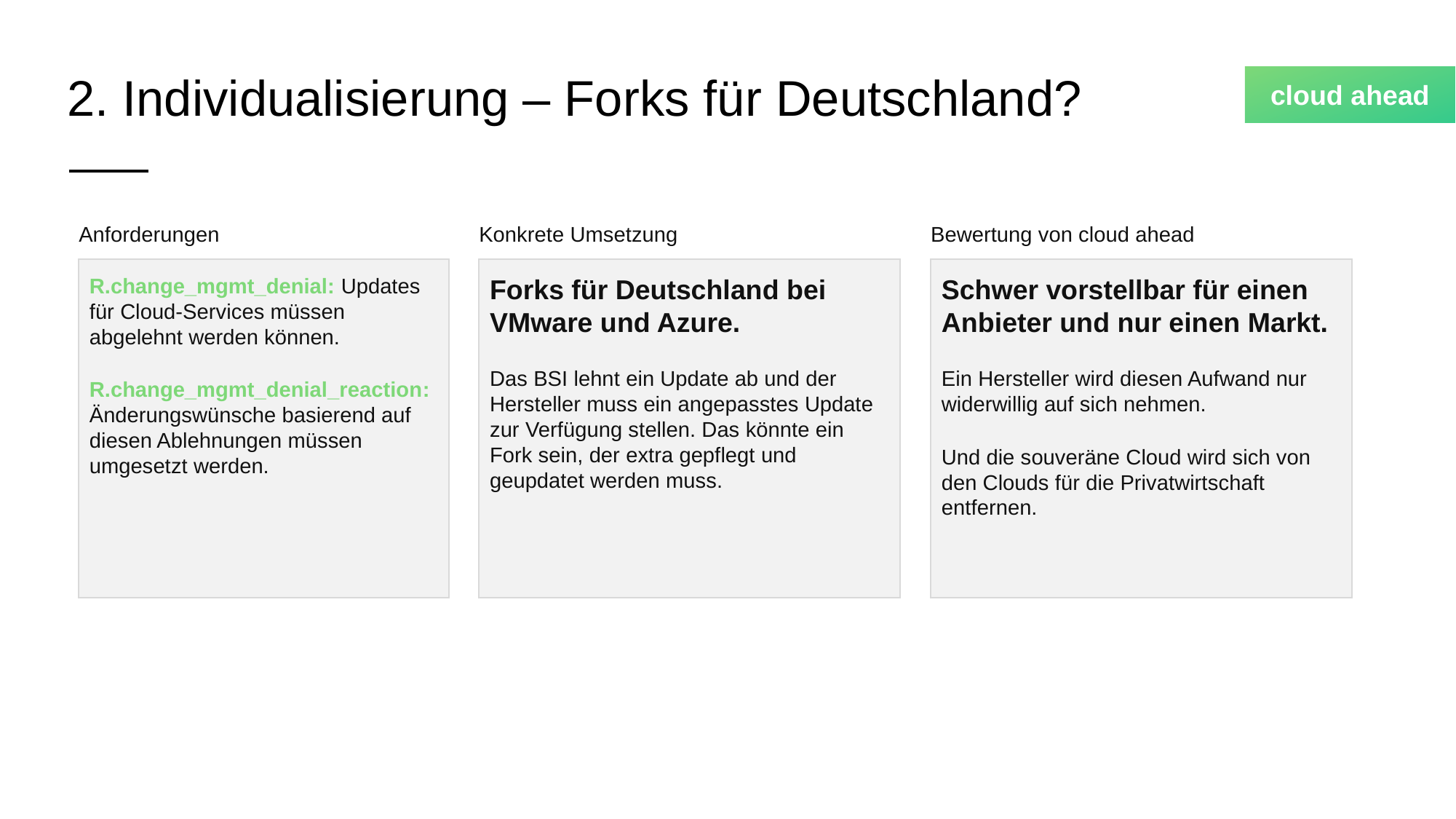

# 2. Individualisierung – Forks für Deutschland?
Anforderungen
Konkrete Umsetzung
Bewertung von cloud ahead
R.change_mgmt_denial: Updates für Cloud-Services müssen abgelehnt werden können.
R.change_mgmt_denial_reaction: Änderungswünsche basierend auf diesen Ablehnungen müssen umgesetzt werden.

Forks für Deutschland bei VMware und Azure.
Das BSI lehnt ein Update ab und der Hersteller muss ein angepasstes Update zur Verfügung stellen. Das könnte ein Fork sein, der extra gepflegt und geupdatet werden muss.
Schwer vorstellbar für einen Anbieter und nur einen Markt.
Ein Hersteller wird diesen Aufwand nur widerwillig auf sich nehmen.
Und die souveräne Cloud wird sich von den Clouds für die Privatwirtschaft entfernen.